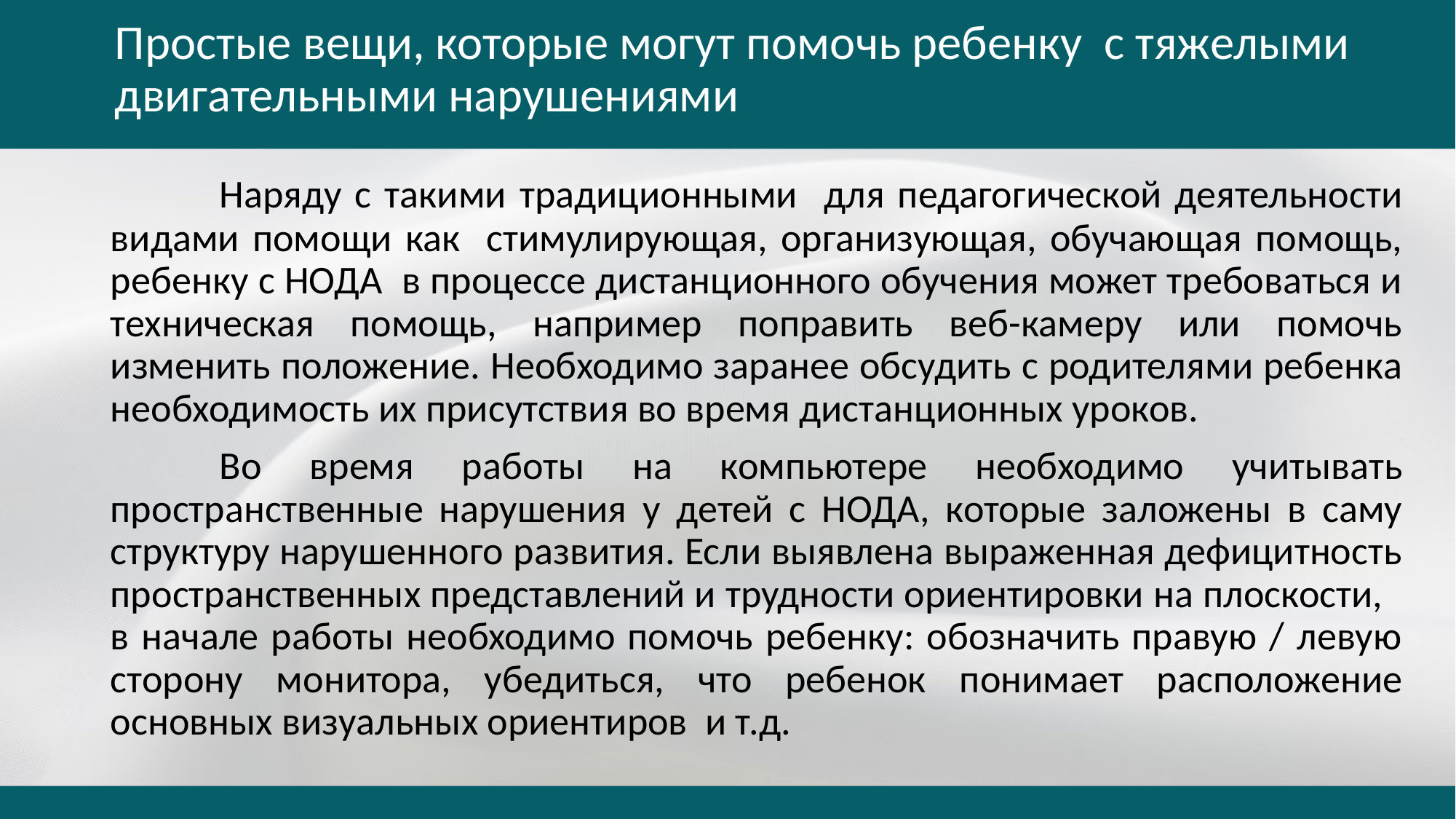

# Простые вещи, которые могут помочь ребенку  с тяжелыми двигательными нарушениями
	Наряду с такими традиционными  для педагогической деятельности видами помощи как  стимулирующая, организующая, обучающая помощь, ребенку с НОДА  в процессе дистанционного обучения может требоваться и техническая помощь, например поправить веб-камеру или помочь изменить положение. Необходимо заранее обсудить с родителями ребенка необходимость их присутствия во время дистанционных уроков.
	Во время работы на компьютере необходимо учитывать пространственные нарушения у детей с НОДА, которые заложены в саму структуру нарушенного развития. Если выявлена выраженная дефицитность пространственных представлений и трудности ориентировки на плоскости,   в начале работы необходимо помочь ребенку: обозначить правую / левую сторону монитора, убедиться, что ребенок понимает расположение основных визуальных ориентиров  и т.д.